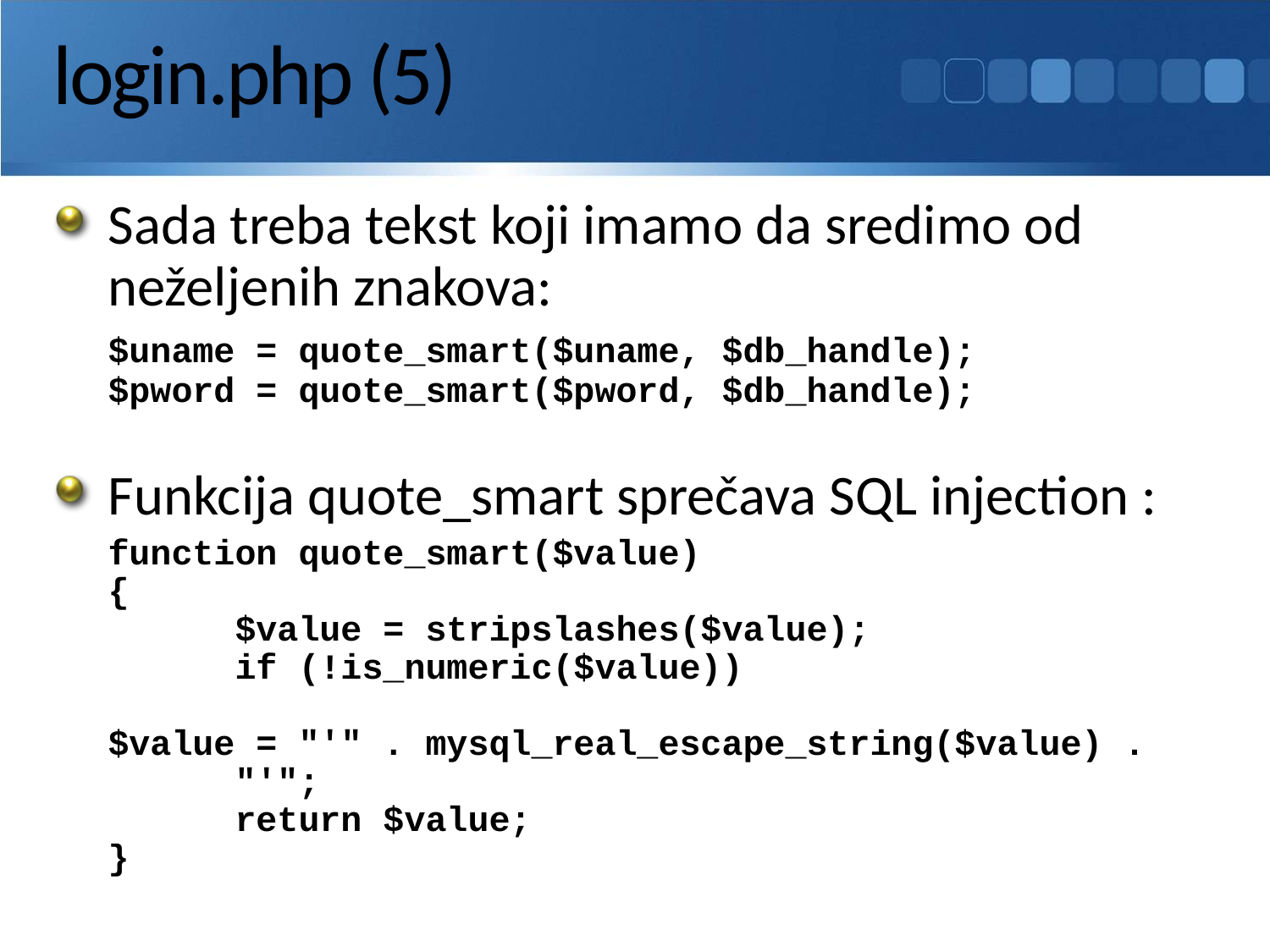

# login.php (5)
Sada treba tekst koji imamo da sredimo od neželjenih znakova:
	$uname = quote_smart($uname, $db_handle);
$pword = quote_smart($pword, $db_handle);

Funkcija quote_smart sprečava SQL injection :
	function quote_smart($value)
{
	$value = stripslashes($value);
	if (!is_numeric($value))
	$value = "'" . mysql_real_escape_string($value) . 	"'";
	return $value;
}